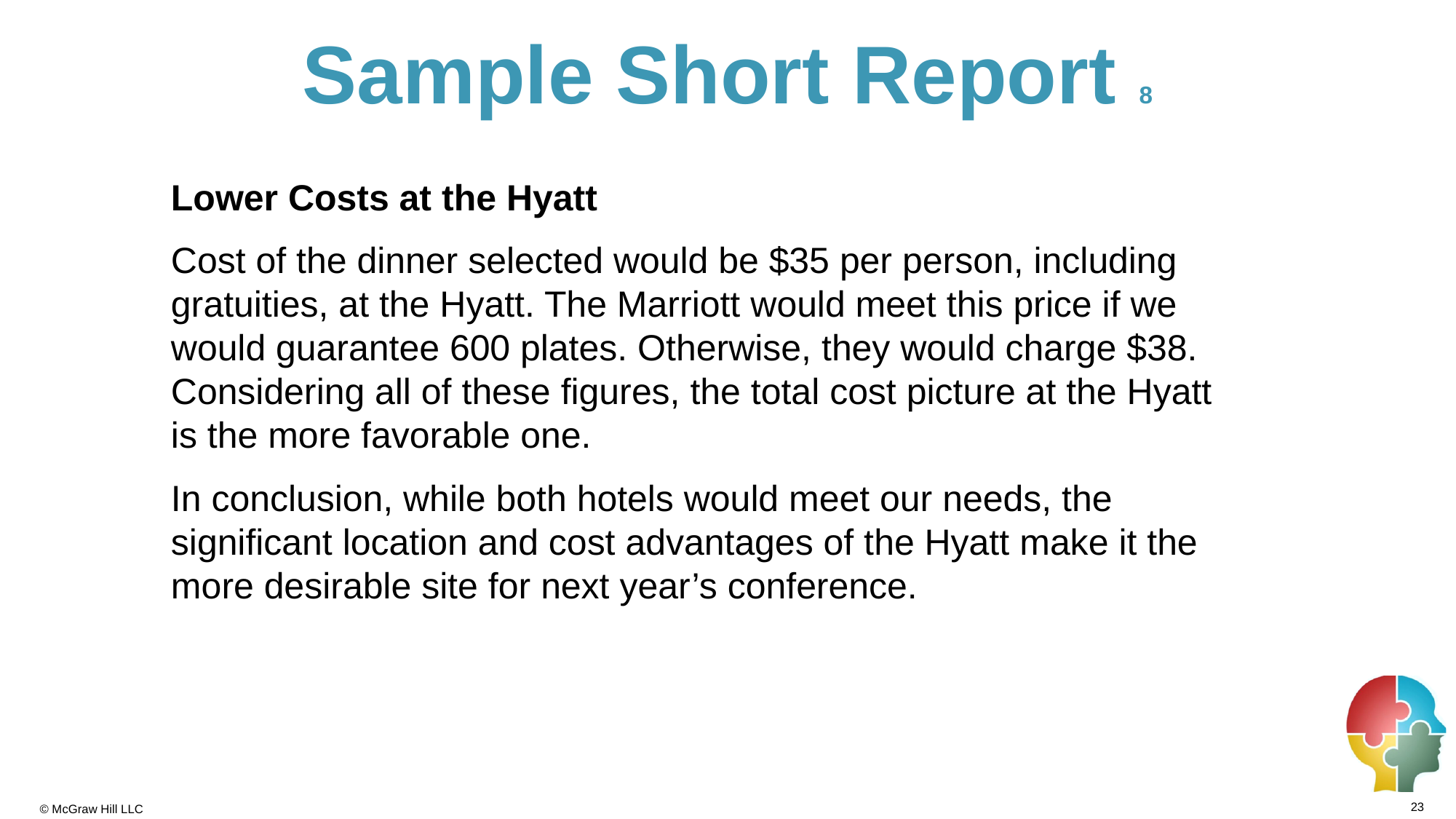

# Sample Short Report 8
Lower Costs at the Hyatt
Cost of the dinner selected would be $35 per person, including gratuities, at the Hyatt. The Marriott would meet this price if we would guarantee 600 plates. Otherwise, they would charge $38. Considering all of these figures, the total cost picture at the Hyatt is the more favorable one.
In conclusion, while both hotels would meet our needs, the significant location and cost advantages of the Hyatt make it the more desirable site for next year’s conference.
23